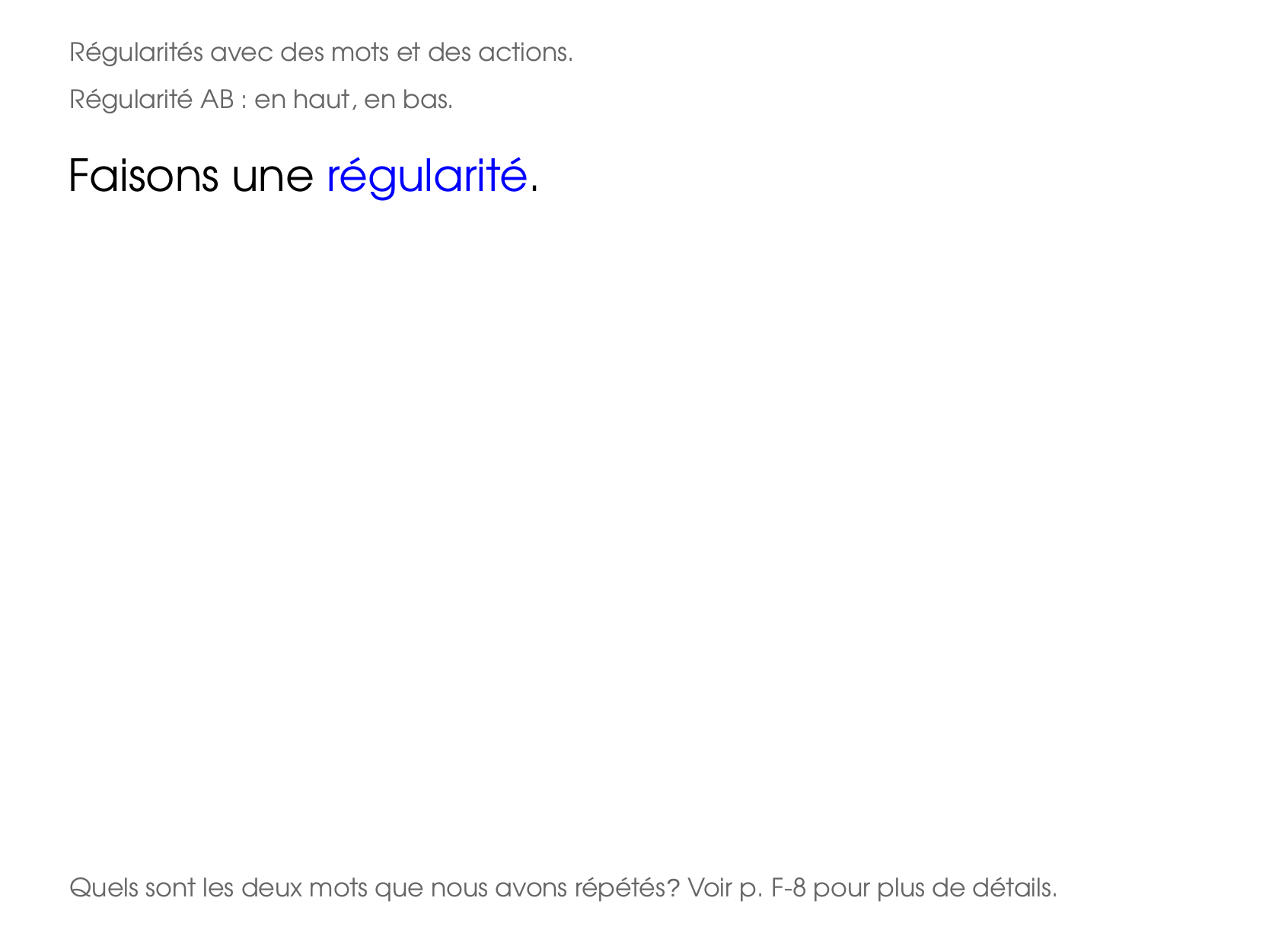

Régularités avec des mots et des actions.
Régularité AB : en haut, en bas.
Faisons une régularité.
Quels sont les deux mots que nous avons répétés? Voir p. F-8 pour plus de détails.